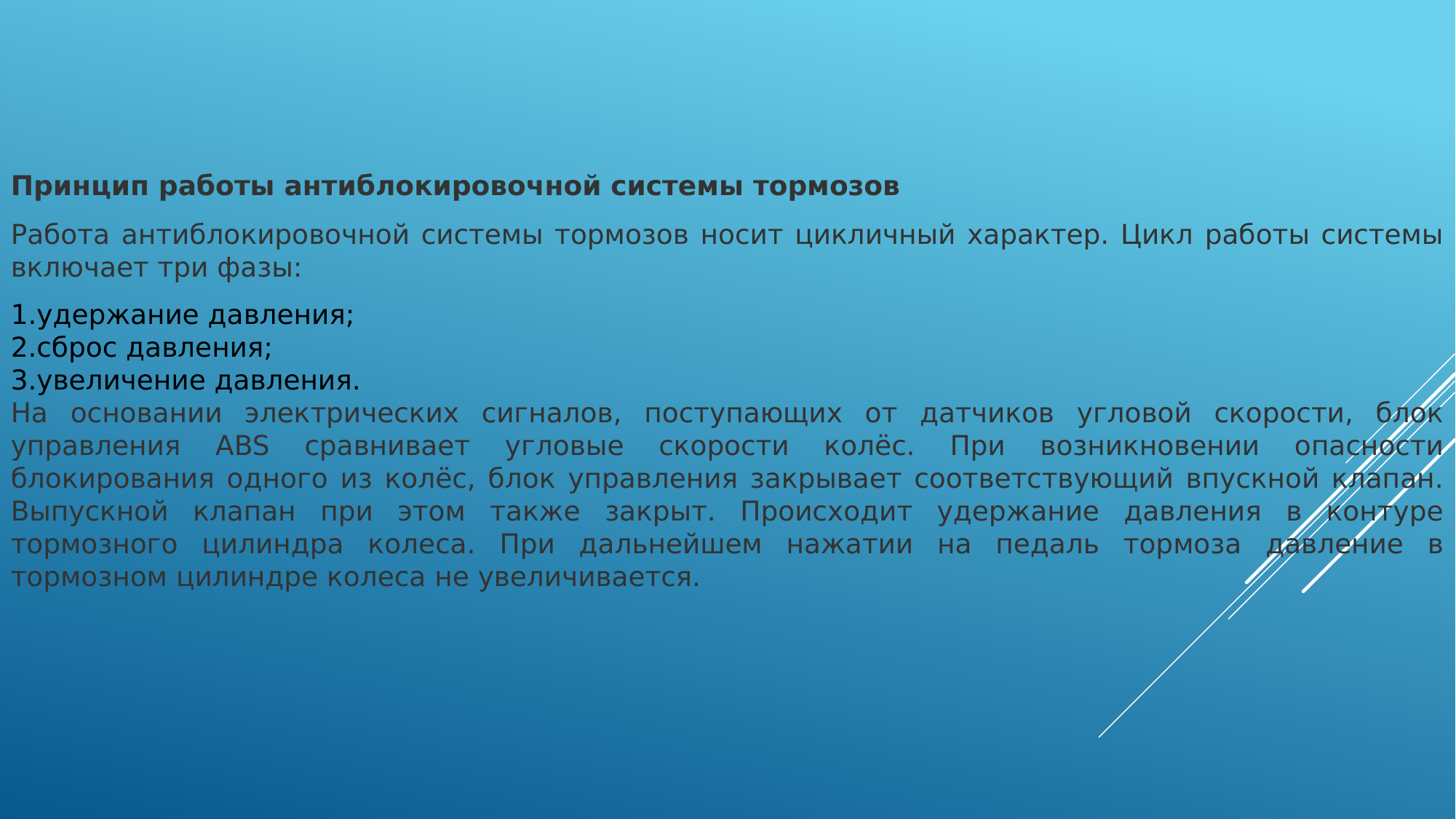

Принцип работы антиблокировочной системы тормозов
Работа антиблокировочной системы тормозов носит цикличный характер. Цикл работы системы включает три фазы:
удержание давления;
сброс давления;
увеличение давления.
На основании электрических сигналов, поступающих от датчиков угловой скорости, блок управления ABS сравнивает угловые скорости колёс. При возникновении опасности блокирования одного из колёс, блок управления закрывает соответствующий впускной клапан. Выпускной клапан при этом также закрыт. Происходит удержание давления в контуре тормозного цилиндра колеса. При дальнейшем нажатии на педаль тормоза давление в тормозном цилиндре колеса не увеличивается.